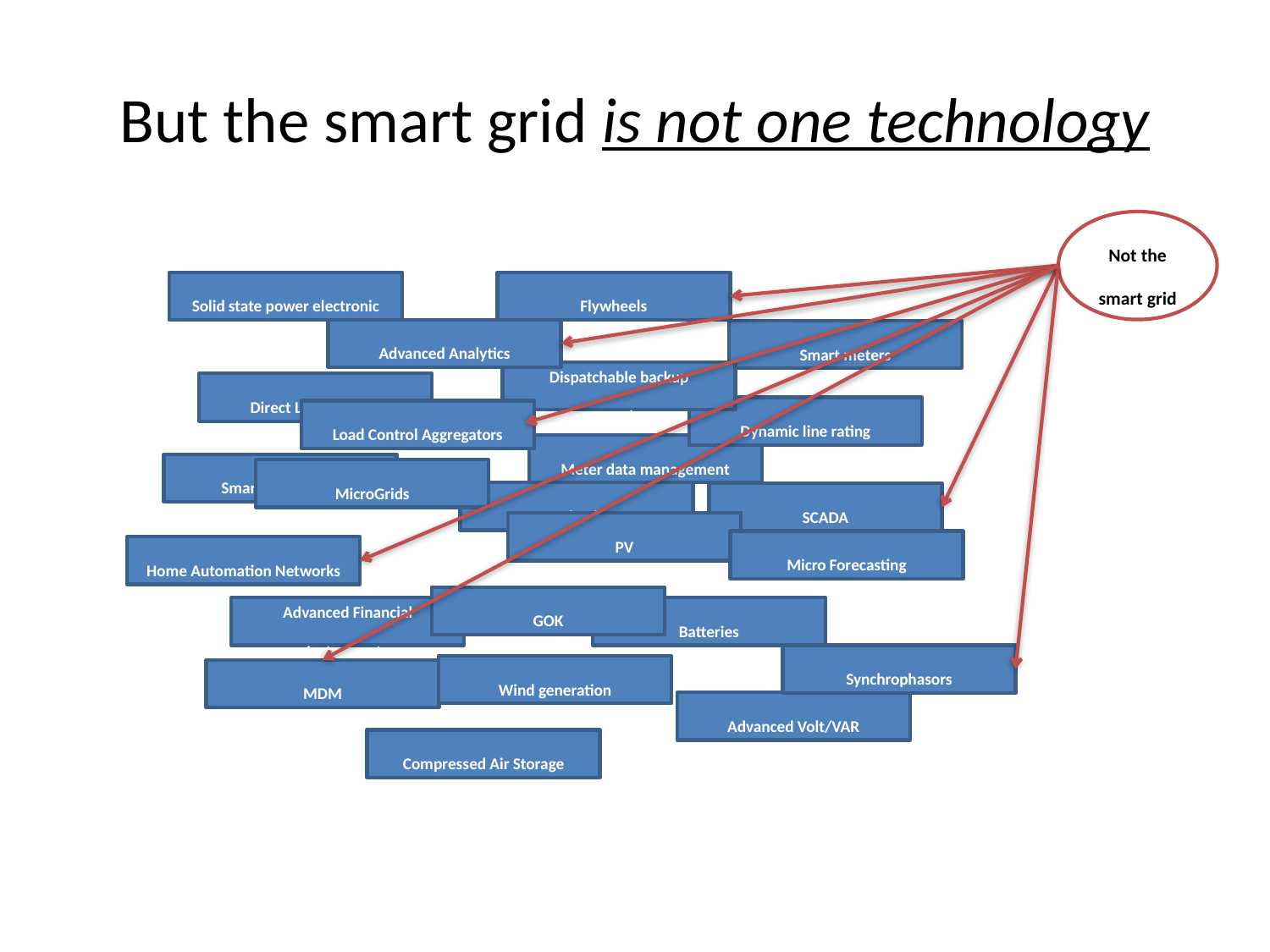

# But the smart grid is not one technology
Not the smart grid
Solid state power electronic
Flywheels
Advanced Analytics
Smart meters
Dispatchable backup generators
Direct Load Control
Dynamic line rating
Load Control Aggregators
Meter data management
Smart Appliances
MicroGrids
Fuel Cells
SCADA
PV
Micro Forecasting
Home Automation Networks
GOK
Advanced Financial Instruments
Batteries
Synchrophasors
Wind generation
MDM
Advanced Volt/VAR
Compressed Air Storage